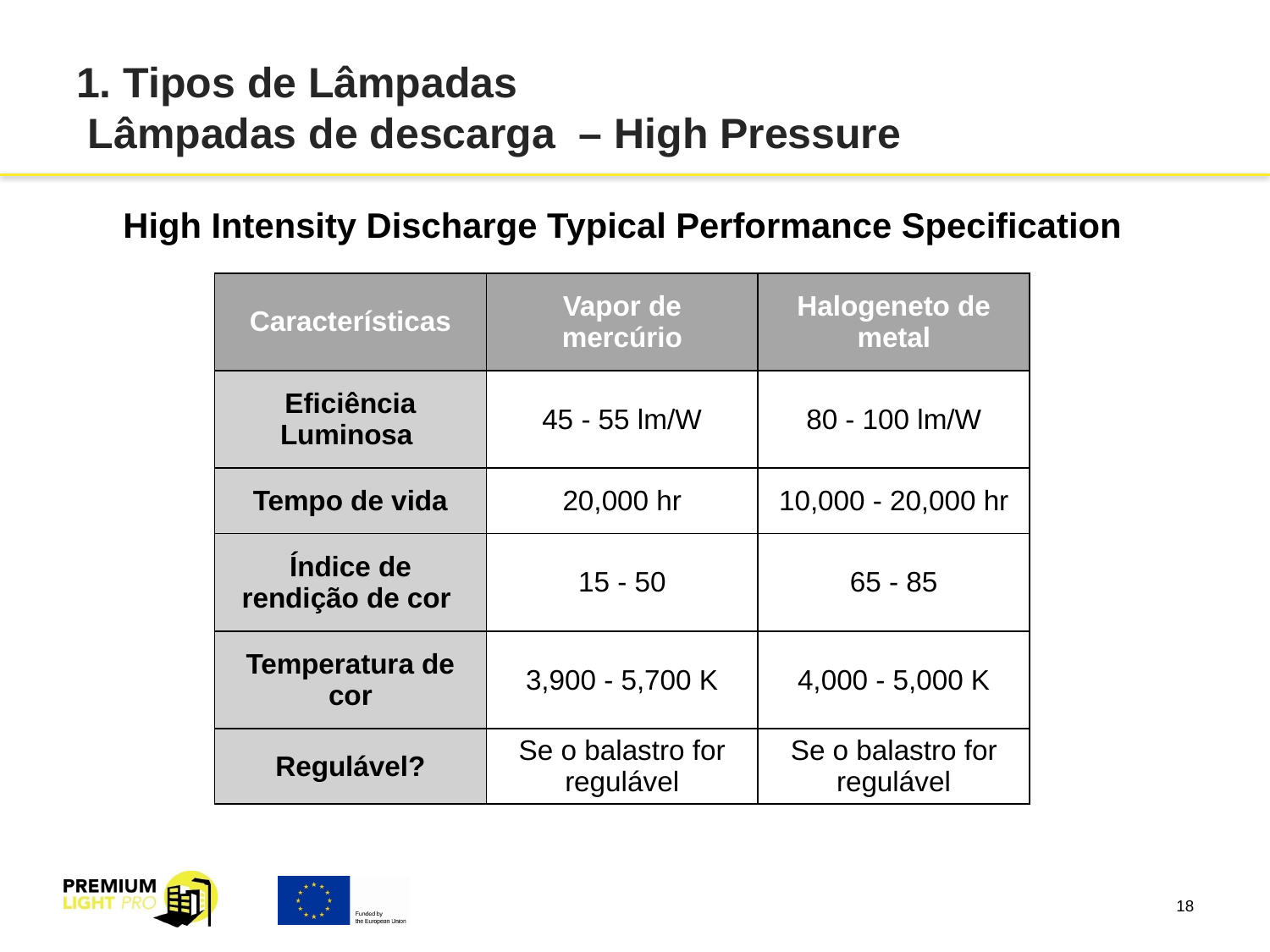

# 1. Tipos de Lâmpadas Lâmpadas de descarga  – High Pressure
High Intensity Discharge Typical Performance Specification
| Características | Vapor de mercúrio | Halogeneto de metal |
| --- | --- | --- |
| Eficiência Luminosa | 45 - 55 lm/W | 80 - 100 lm/W |
| Tempo de vida | 20,000 hr | 10,000 - 20,000 hr |
| Índice de rendição de cor | 15 - 50 | 65 - 85 |
| Temperatura de cor | 3,900 - 5,700 K | 4,000 - 5,000 K |
| Regulável? | Se o balastro for regulável | Se o balastro for regulável |